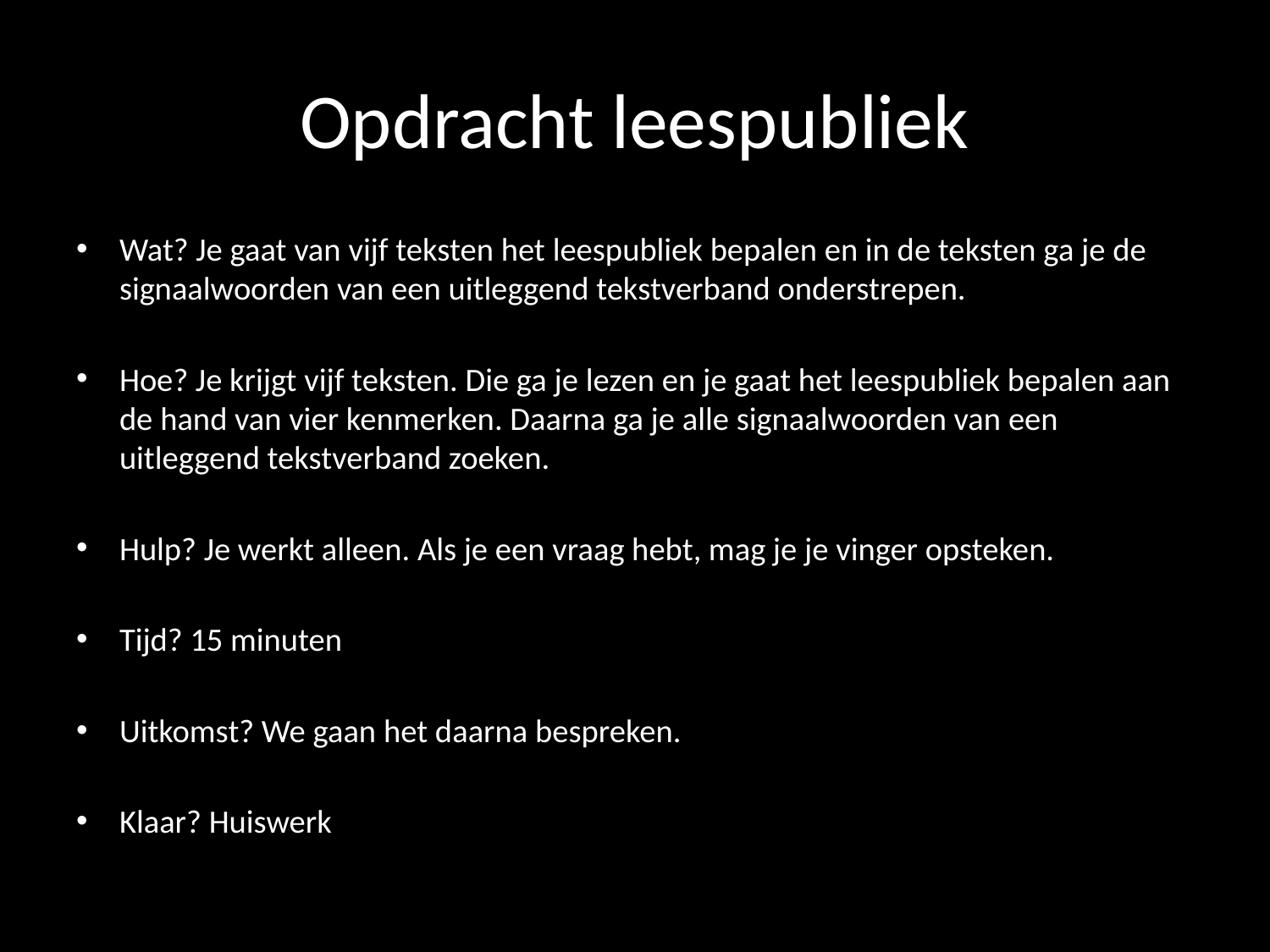

# Opdracht leespubliek
Wat? Je gaat van vijf teksten het leespubliek bepalen en in de teksten ga je de signaalwoorden van een uitleggend tekstverband onderstrepen.

Hoe? Je krijgt vijf teksten. Die ga je lezen en je gaat het leespubliek bepalen aan de hand van vier kenmerken. Daarna ga je alle signaalwoorden van een uitleggend tekstverband zoeken.

Hulp? Je werkt alleen. Als je een vraag hebt, mag je je vinger opsteken.

Tijd? 15 minuten

Uitkomst? We gaan het daarna bespreken.

Klaar? Huiswerk